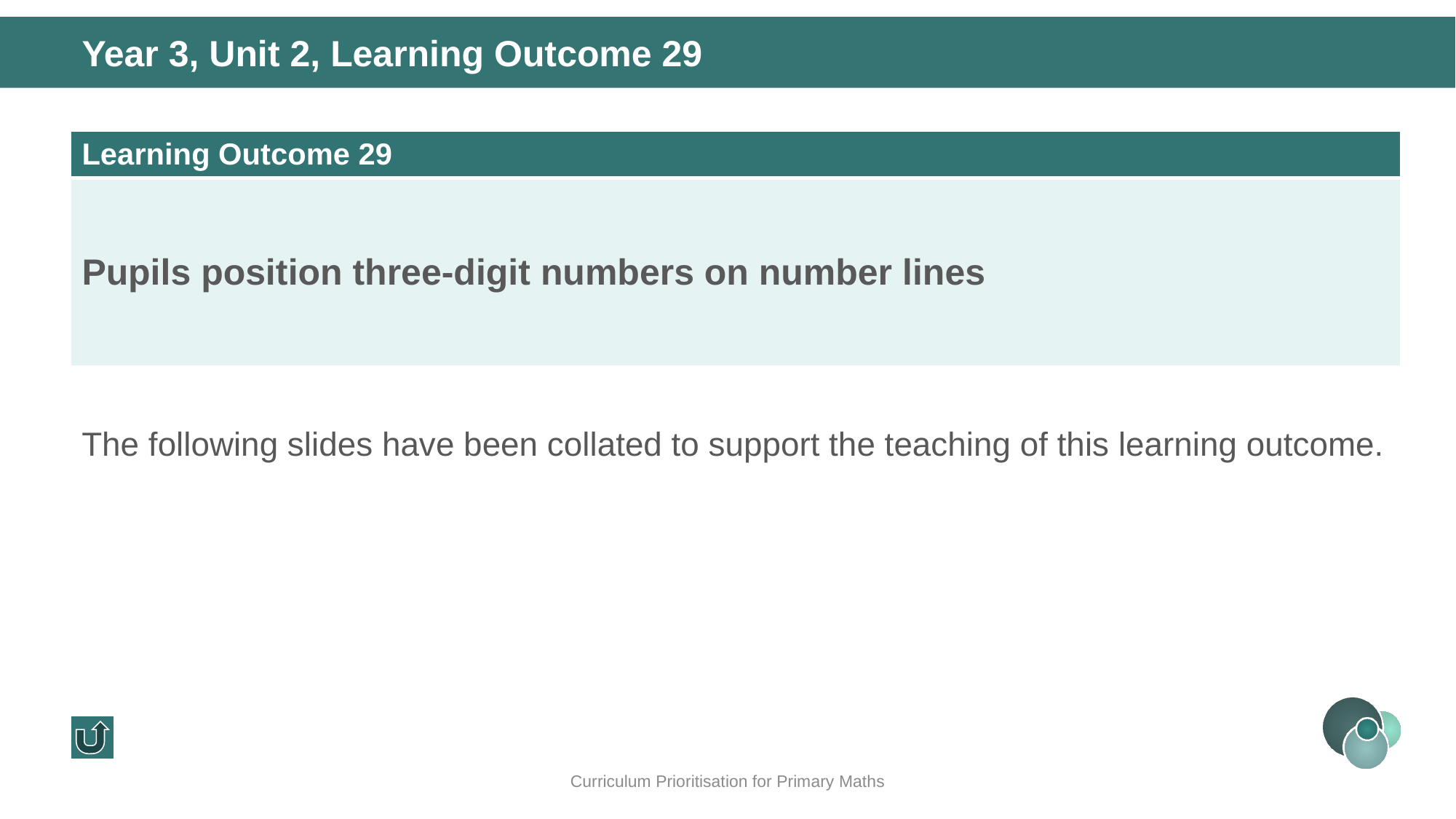

Year 3, Unit 2, Learning Outcome 29
| Learning Outcome 29 |
| --- |
| Pupils position three-digit numbers on number lines |
The following slides have been collated to support the teaching of this learning outcome.

Curriculum Prioritisation for Primary Maths